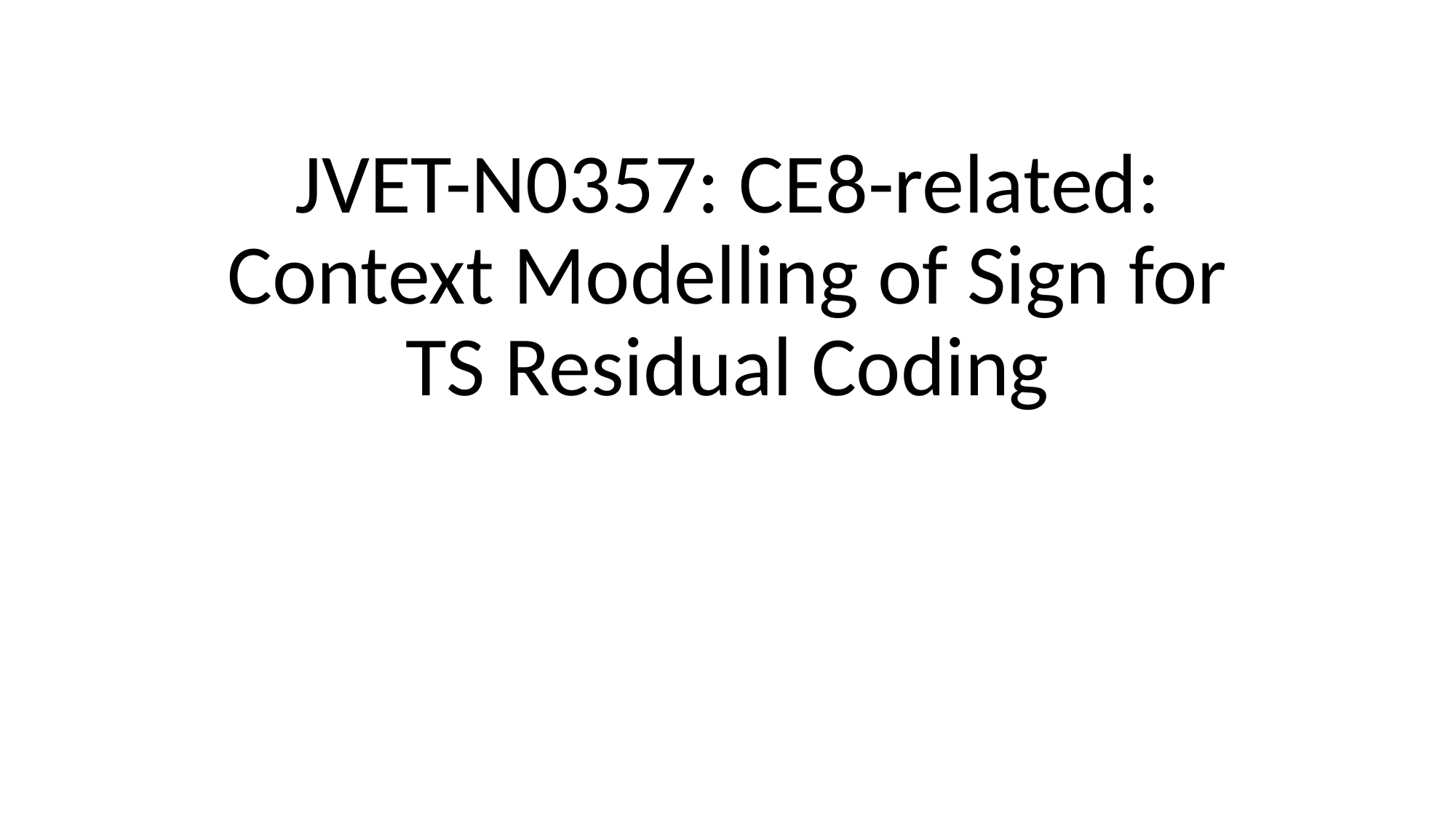

# JVET-N0357: CE8-related: Context Modelling of Sign for TS Residual Coding